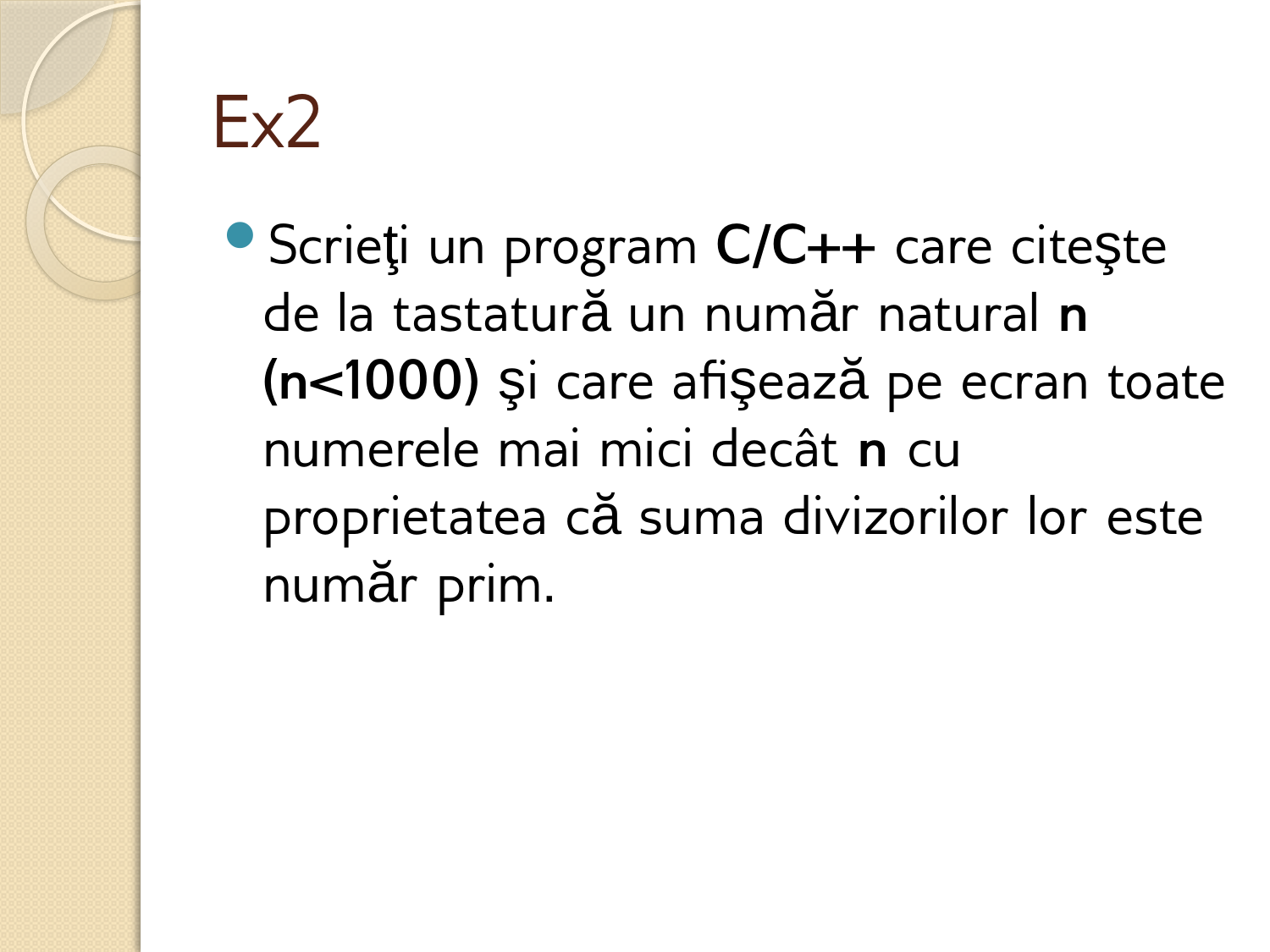

# Ex2
Scrieţi un program C/C++ care citeşte de la tastatură un număr natural n (n<1000) şi care afişează pe ecran toate numerele mai mici decât n cu proprietatea că suma divizorilor lor este număr prim.